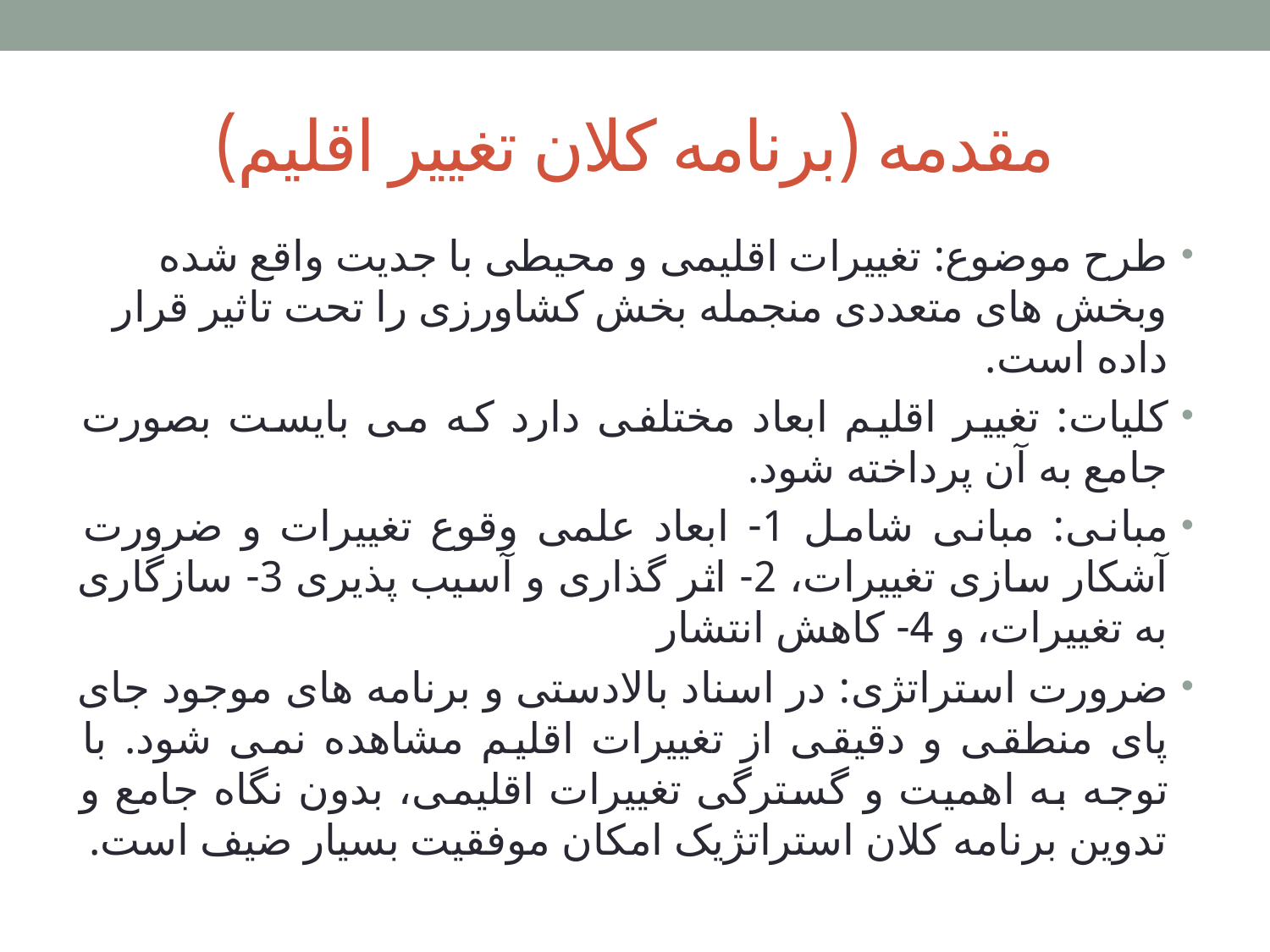

# مقدمه (برنامه کلان تغییر اقلیم)
طرح موضوع: تغییرات اقلیمی و محیطی با جدیت واقع شده وبخش های متعددی منجمله بخش کشاورزی را تحت تاثیر قرار داده است.
کلیات: تغییر اقلیم ابعاد مختلفی دارد که می بایست بصورت جامع به آن پرداخته شود.
مبانی: مبانی شامل 1- ابعاد علمی وقوع تغییرات و ضرورت آشکار سازی تغییرات، 2- اثر گذاری و آسیب پذیری 3- سازگاری به تغییرات، و 4- کاهش انتشار
ضرورت استراتژی: در اسناد بالادستی و برنامه های موجود جای پای منطقی و دقیقی از تغییرات اقلیم مشاهده نمی شود. با توجه به اهمیت و گسترگی تغییرات اقلیمی، بدون نگاه جامع و تدوین برنامه کلان استراتژیک امکان موفقیت بسیار ضیف است.